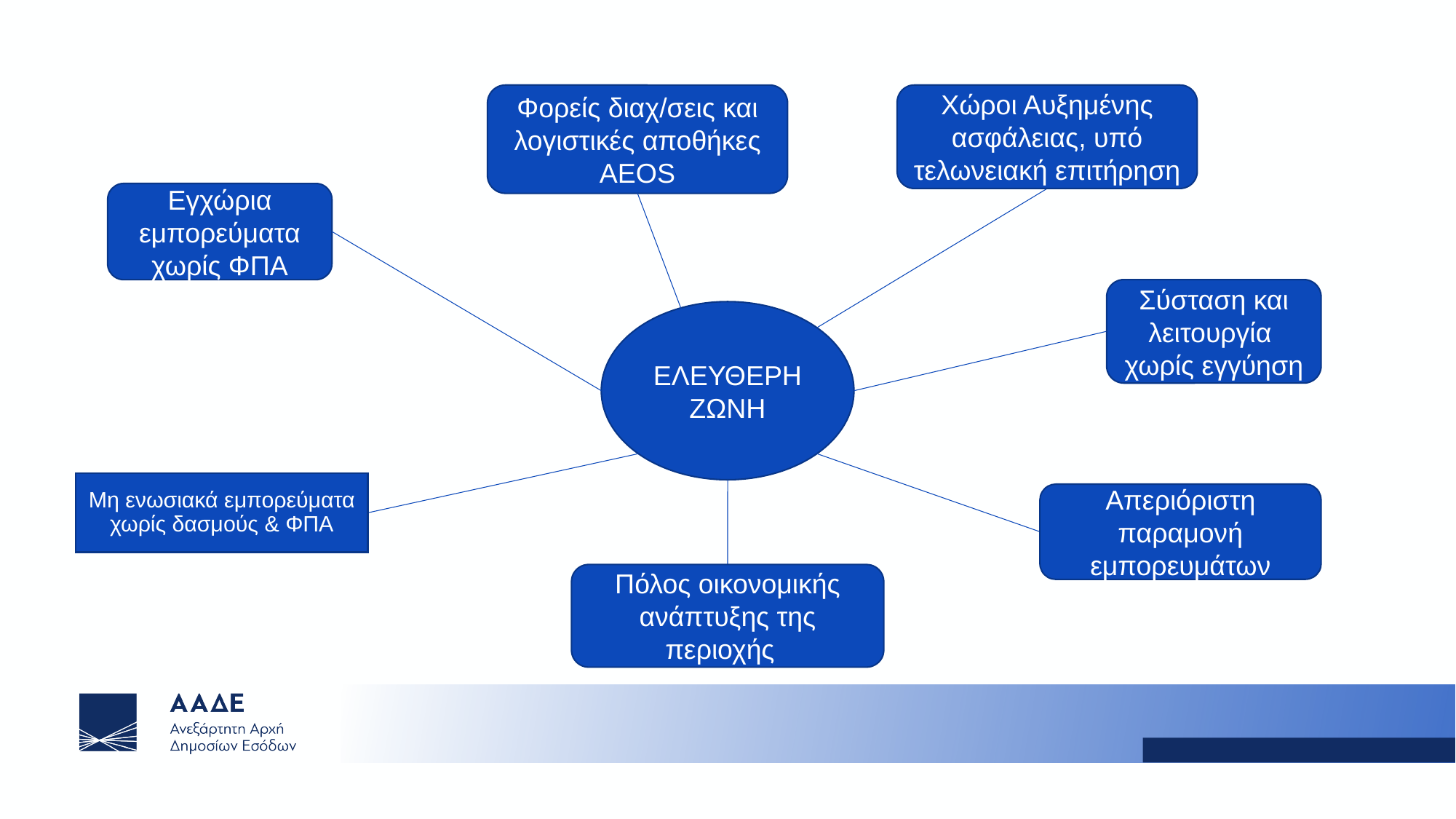

Φορείς διαχ/σεις και λογιστικές αποθήκες AEOS
Χώροι Αυξημένης ασφάλειας, υπό τελωνειακή επιτήρηση
Εγχώρια εμπορεύματα χωρίς ΦΠΑ
Σύσταση και λειτουργία  χωρίς εγγύηση
ΕΛΕΥΘΕΡΗ ΖΩΝΗ
Μη ενωσιακά εμπορεύματα χωρίς δασμούς & ΦΠΑ
Απεριόριστη παραμονή εμπορευμάτων
Πόλος οικονομικής ανάπτυξης της περιοχής